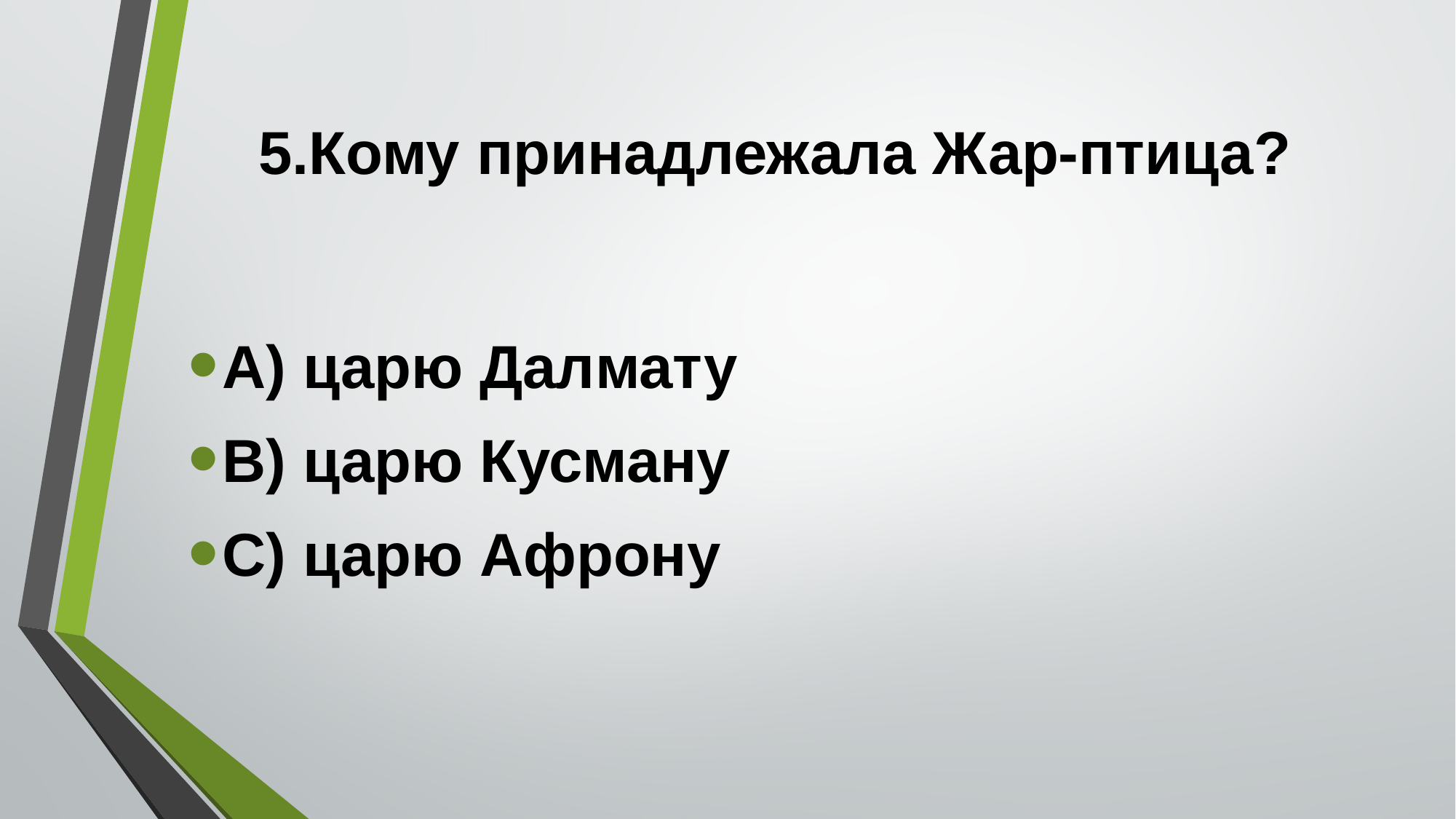

# 5.Кому принадлежала Жар-птица?
А) царю Далмату
В) царю Кусману
С) царю Афрону